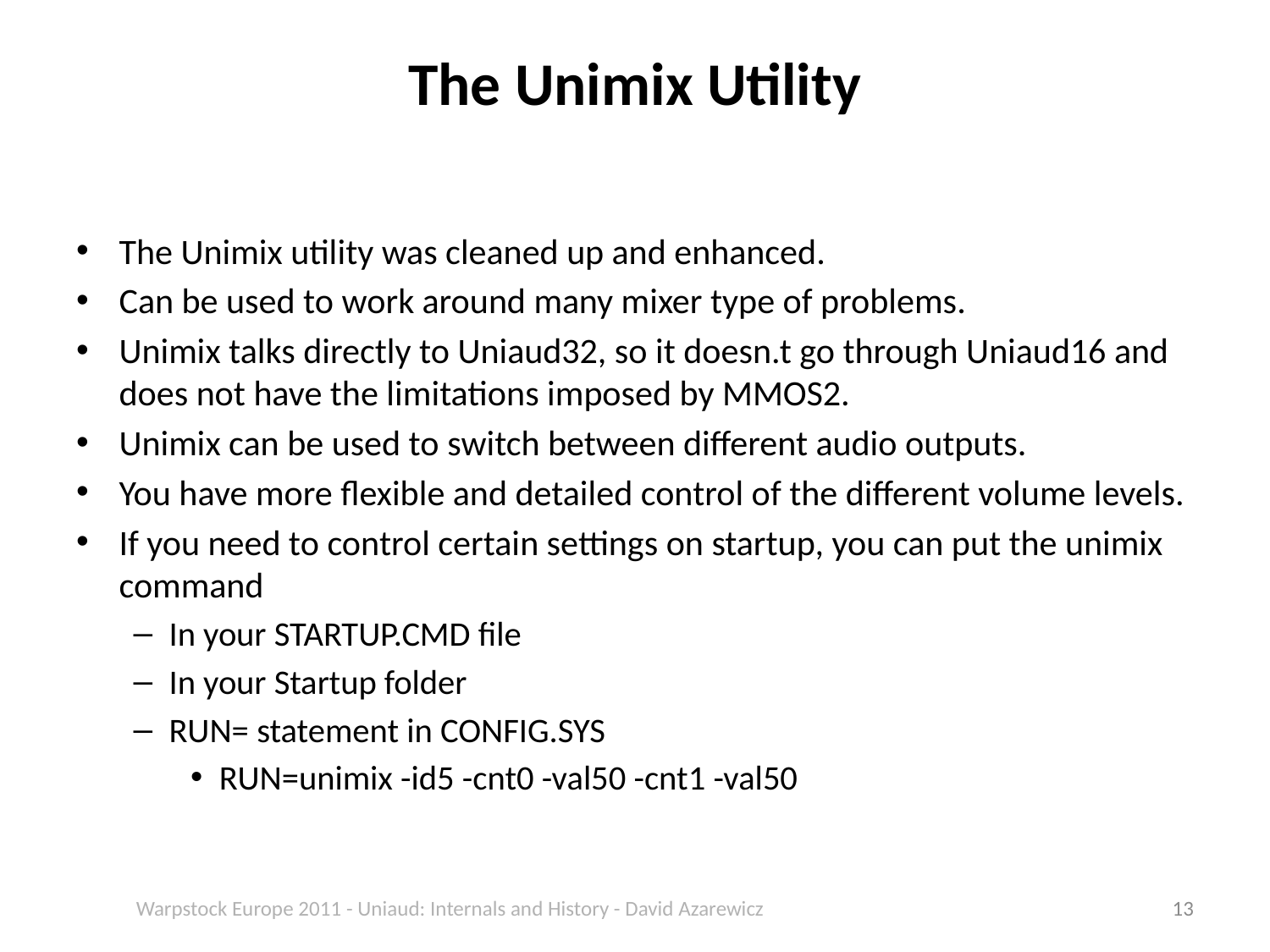

# The Unimix Utility
The Unimix utility was cleaned up and enhanced.
Can be used to work around many mixer type of problems.
Unimix talks directly to Uniaud32, so it doesn.t go through Uniaud16 and does not have the limitations imposed by MMOS2.
Unimix can be used to switch between different audio outputs.
You have more flexible and detailed control of the different volume levels.
If you need to control certain settings on startup, you can put the unimix command
In your STARTUP.CMD file
In your Startup folder
RUN= statement in CONFIG.SYS
RUN=unimix -id5 -cnt0 -val50 -cnt1 -val50
Warpstock Europe 2011 - Uniaud: Internals and History - David Azarewicz
13